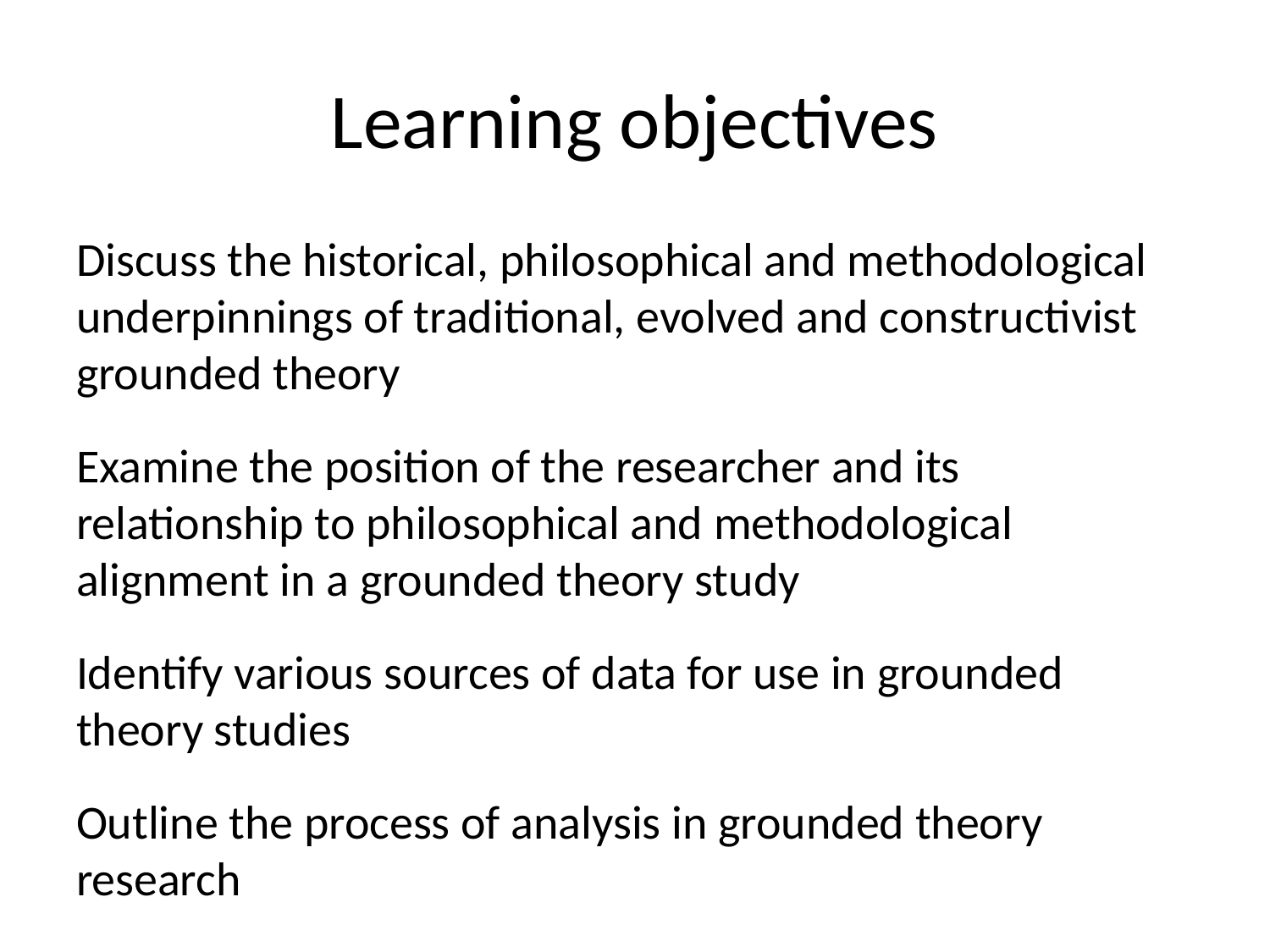

# Learning objectives
Discuss the historical, philosophical and methodological underpinnings of traditional, evolved and constructivist grounded theory
Examine the position of the researcher and its relationship to philosophical and methodological alignment in a grounded theory study
Identify various sources of data for use in grounded theory studies
Outline the process of analysis in grounded theory research